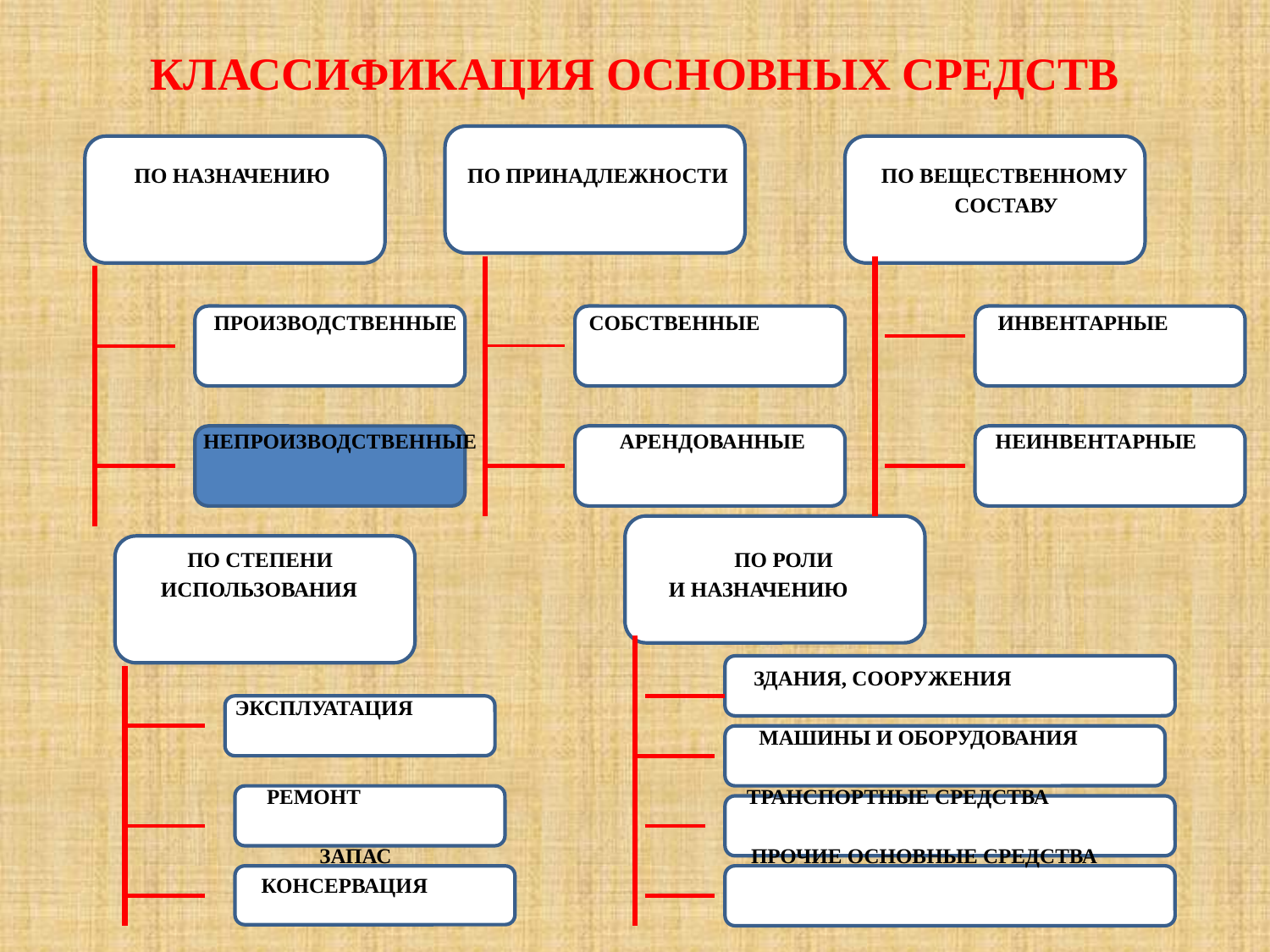

# КЛАССИФИКАЦИЯ ОСНОВНЫХ СРЕДСТВ

           ПО НАЗНАЧЕНИЮ                          ПО ПРИНАДЛЕЖНОСТИ                             ПО ВЕЩЕСТВЕННОМУ
                                                                                                                                                                      СОСТАВУ

                          ПРОИЗВОДСТВЕННЫЕ                         СОБСТВЕННЫЕ                                             ИНВЕНТАРНЫЕ

                        НЕПРОИЗВОДСТВЕННЫЕ                           АРЕНДОВАННЫЕ                                    НЕИНВЕНТАРНЫЕ

                     ПО СТЕПЕНИ                                                                            ПО РОЛИ
                ИСПОЛЬЗОВАНИЯ                                                           И НАЗНАЧЕНИЮ

                                                                                                                                ЗДАНИЯ, СООРУЖЕНИЯ
                              ЭКСПЛУАТАЦИЯ
                                                                                                                                 МАШИНЫ И ОБОРУДОВАНИЯ

                                    РЕМОНТ                                                                         ТРАНСПОРТНЫЕ СРЕДСТВА

                                              ЗАПАС                                                                    ПРОЧИЕ ОСНОВНЫЕ СРЕДСТВА
                                   КОНСЕРВАЦИЯ

 по назначению